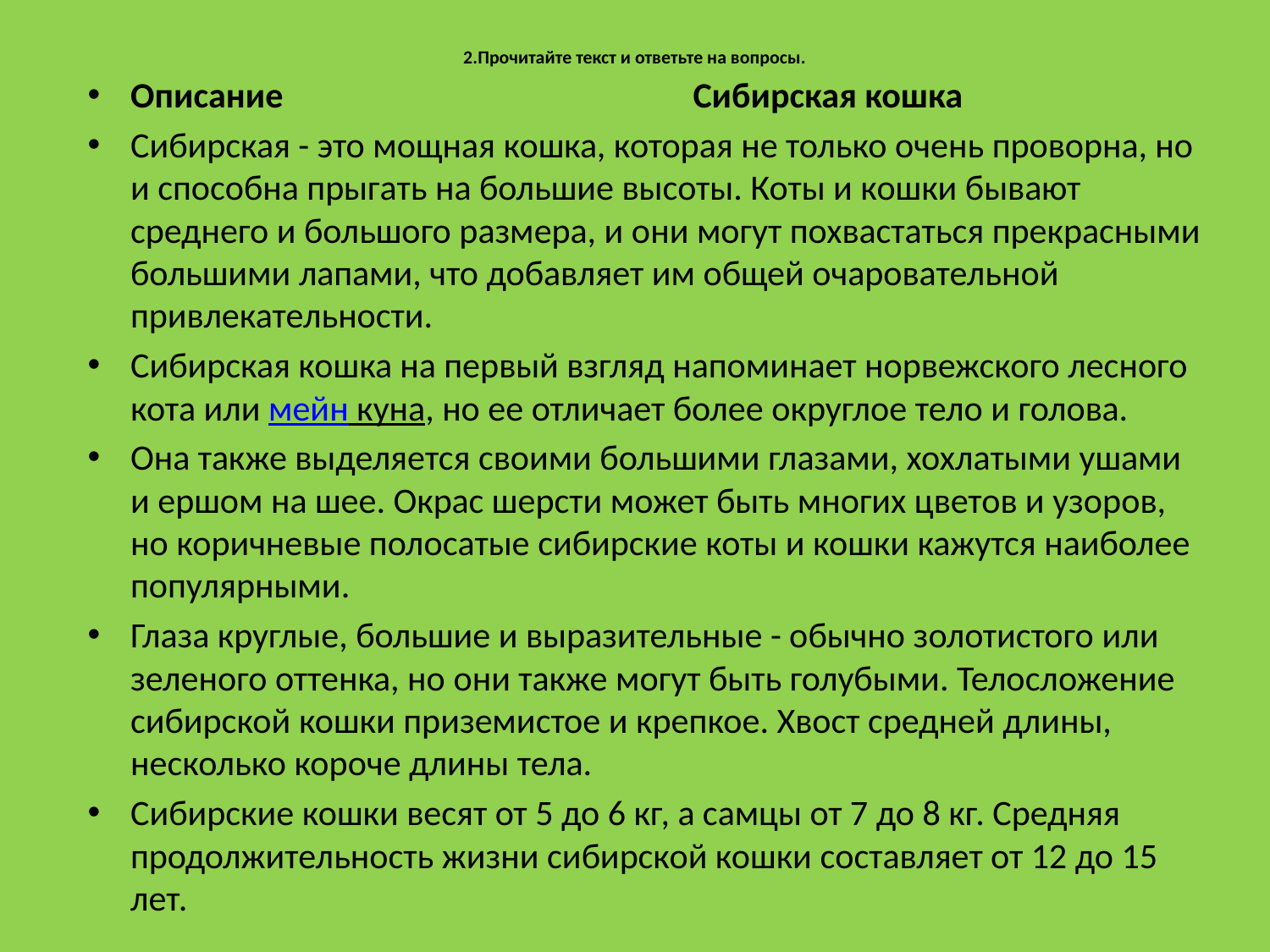

# 2.Прочитайте текст и ответьте на вопросы.
Описание                                                   Сибирская кошка
Сибирская - это мощная кошка, которая не только очень проворна, но и способна прыгать на большие высоты. Коты и кошки бывают среднего и большого размера, и они могут похвастаться прекрасными большими лапами, что добавляет им общей очаровательной привлекательности.
Сибирская кошка на первый взгляд напоминает норвежского лесного кота или мейн куна, но ее отличает более округлое тело и голова.
Она также выделяется своими большими глазами, хохлатыми ушами и ершом на шее. Окрас шерсти может быть многих цветов и узоров, но коричневые полосатые сибирские коты и кошки кажутся наиболее популярными.
Глаза круглые, большие и выразительные - обычно золотистого или зеленого оттенка, но они также могут быть голубыми. Телосложение сибирской кошки приземистое и крепкое. Хвост средней длины, несколько короче длины тела.
Сибирские кошки весят от 5 до 6 кг, а самцы от 7 до 8 кг. Средняя продолжительность жизни сибирской кошки составляет от 12 до 15 лет.